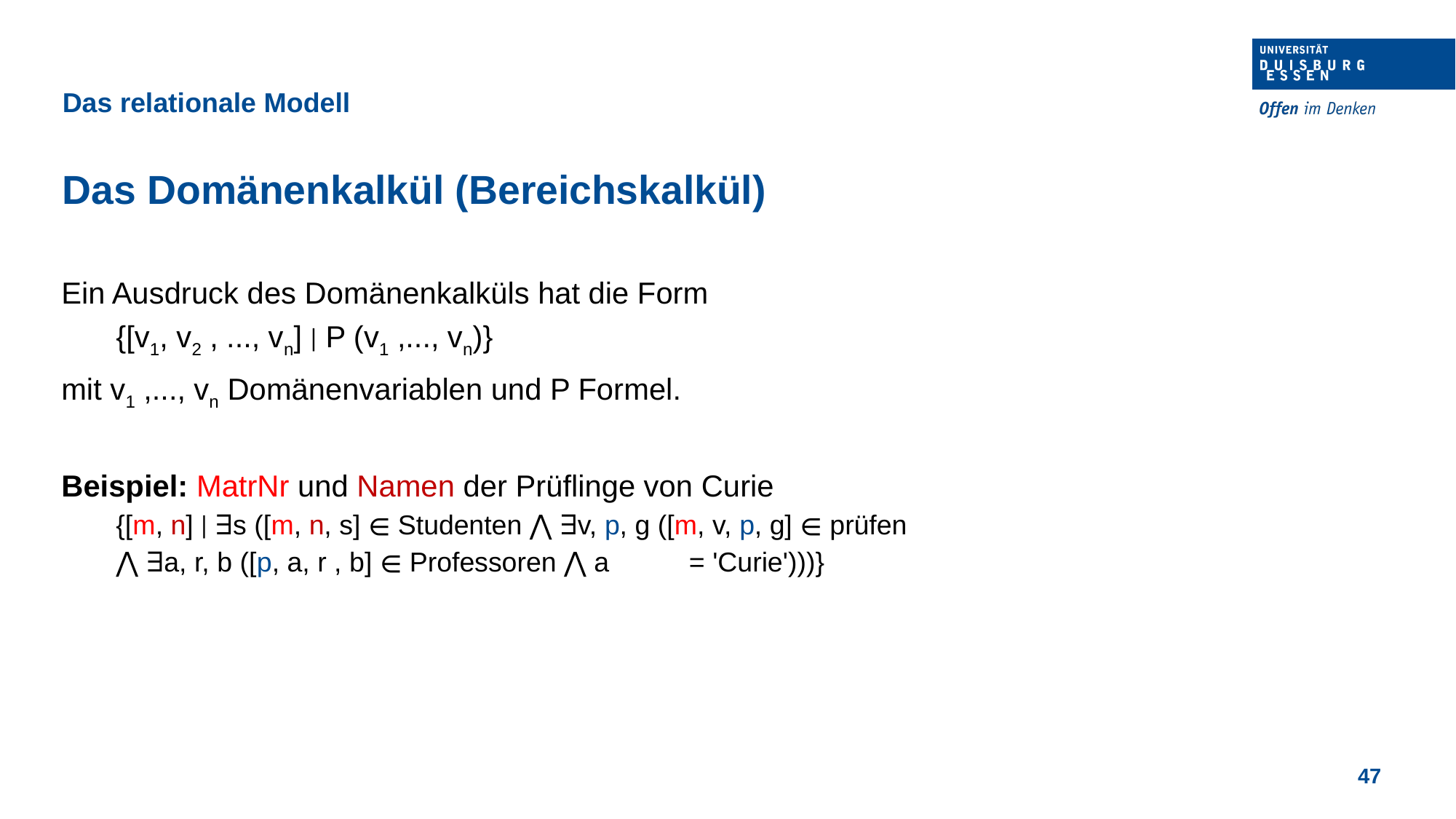

Das relationale Modell
Das Domänenkalkül (Bereichskalkül)
Ein Ausdruck des Domänenkalküls hat die Form
{[v1, v2 , ..., vn] ∣ P (v1 ,..., vn)}
mit v1 ,..., vn Domänenvariablen und P Formel.

Beispiel: MatrNr und Namen der Prüflinge von Curie
{[m, n] ∣ ∃s ([m, n, s] ∈ Studenten ⋀ ∃v, p, g ([m, v, p, g] ∈ prüfen
⋀ ∃a, r, b ([p, a, r , b] ∈ Professoren ⋀ a	= 'Curie')))}

47